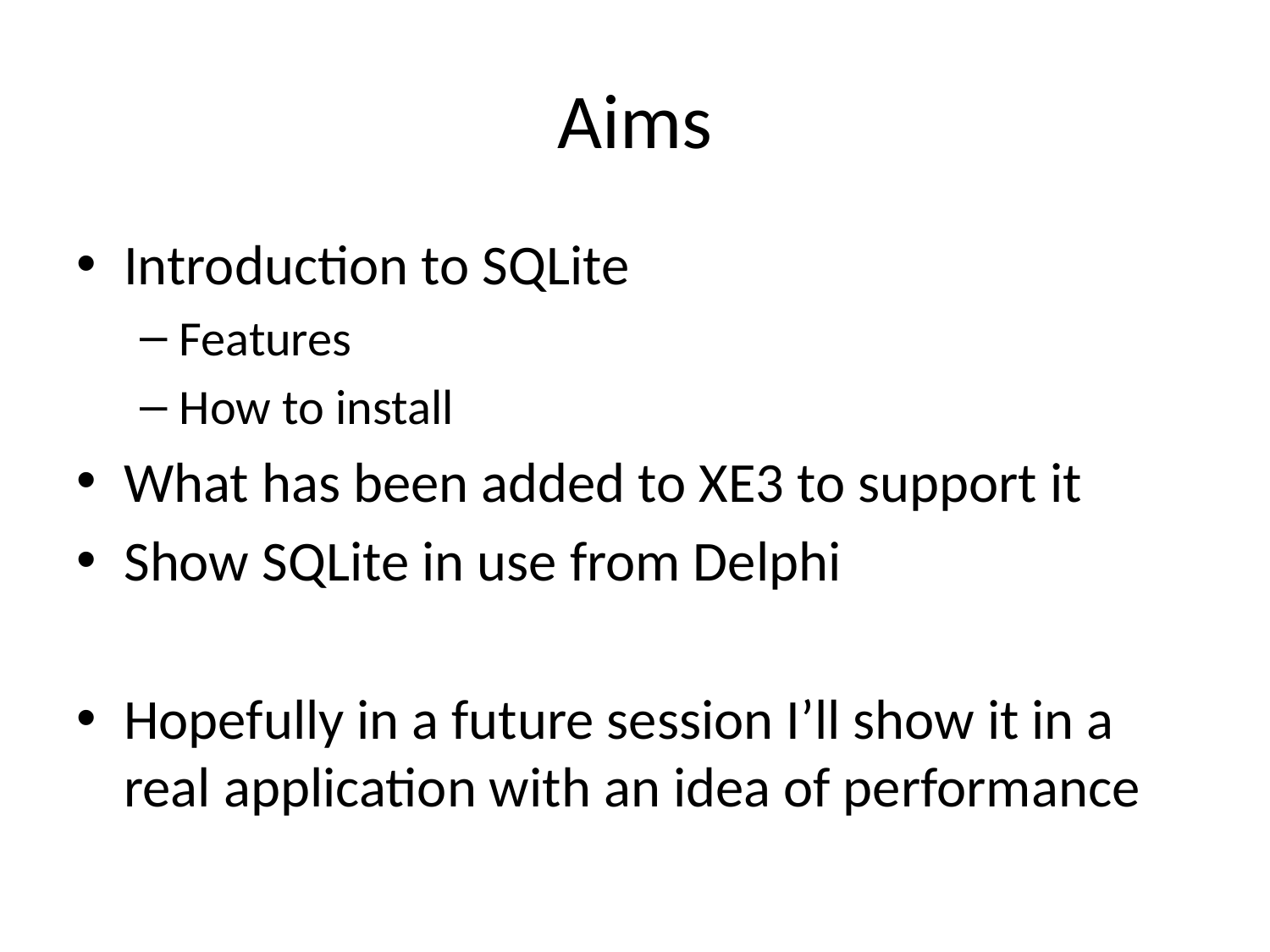

# Aims
Introduction to SQLite
Features
How to install
What has been added to XE3 to support it
Show SQLite in use from Delphi

Hopefully in a future session I’ll show it in a real application with an idea of performance